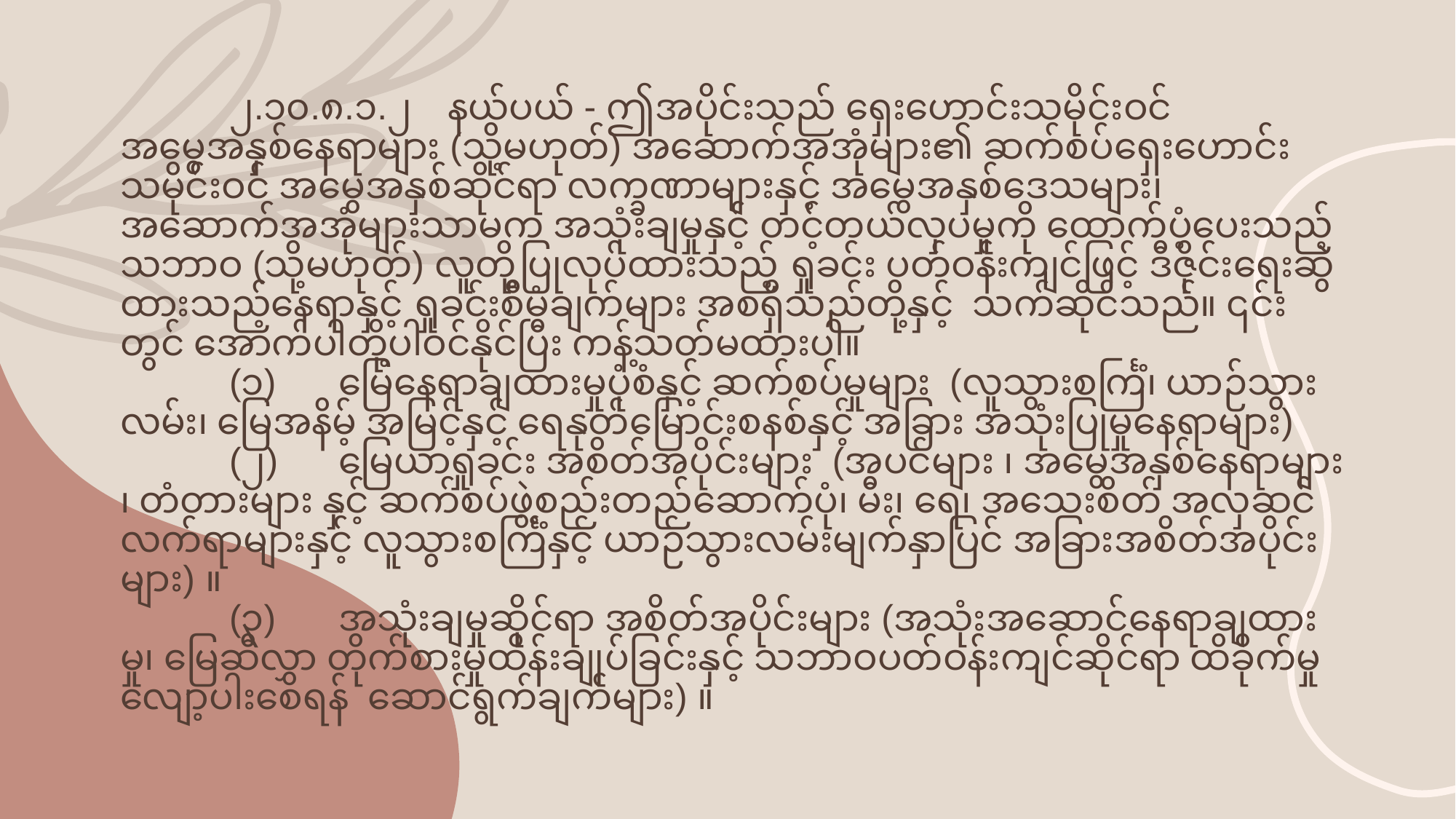

# ၂.၁၀.၈.၁.၂	နယ်ပယ် - ဤအပိုင်းသည် ရှေးဟောင်းသမိုင်းဝင် အမွေအနှစ်နေရာများ (သို့မဟုတ်) အဆောက်အအုံများ၏ ဆက်စပ်ရှေးဟောင်းသမိုင်းဝင် အမွေအနှစ်ဆိုင်ရာ လက္ခဏာများနှင့် အမွေအနှစ်ဒေသများ၊ အဆောက်အအုံများသာမက အသုံးချမှုနှင့် တင့်တယ်လှပမှုကို ထောက်ပံ့ပေးသည့် သဘာဝ (သို့မဟုတ်) လူတို့ပြုလုပ်ထားသည့် ရှုခင်း ပတ်ဝန်းကျင်ဖြင့် ဒီဇိုင်းရေးဆွဲထားသည့်နေရာနှင့် ရှုခင်းစီမံချက်များ အစရှိသည်တို့နှင့်  သက်ဆိုင်သည်။ ၎င်းတွင် အောက်ပါတို့ပါဝင်နိုင်ပြီး ကန့်သတ်မထားပါ။ (၁)	မြေနေရာချထားမှုပုံစံနှင့် ဆက်စပ်မှုများ  (လူသွားစင်္ကြံ၊ ယာဉ်သွားလမ်း၊ မြေအနိမ့် အမြင့်နှင့် ရေနုတ်မြောင်းစနစ်နှင့် အခြား အသုံးပြုမှုနေရာများ) (၂)	မြေယာရှုခင်း အစိတ်အပိုင်းများ  (အပင်များ ၊ အမွေအနှစ်နေရာများ ၊ တံတားများ နှင့် ဆက်စပ်ဖွဲ့စည်းတည်ဆောက်ပုံ၊ မီး၊ ရေ၊ အသေးစိတ် အလှဆင်လက်ရာများနှင့် လူသွားစင်္ကြံနှင့် ယာဉ်သွားလမ်းမျက်နှာပြင် အခြားအစိတ်အပိုင်းများ) ။ (၃)	အသုံးချမှုဆိုင်ရာ အစိတ်အပိုင်းများ (အသုံးအဆောင်နေရာချထားမှု၊ မြေဆီလွှာ တိုက်စားမှုထိန်းချုပ်ခြင်းနှင့် သဘာဝပတ်ဝန်းကျင်ဆိုင်ရာ ထိခိုက်မှုလျော့ပါးစေရန်  ဆောင်ရွက်ချက်များ) ။